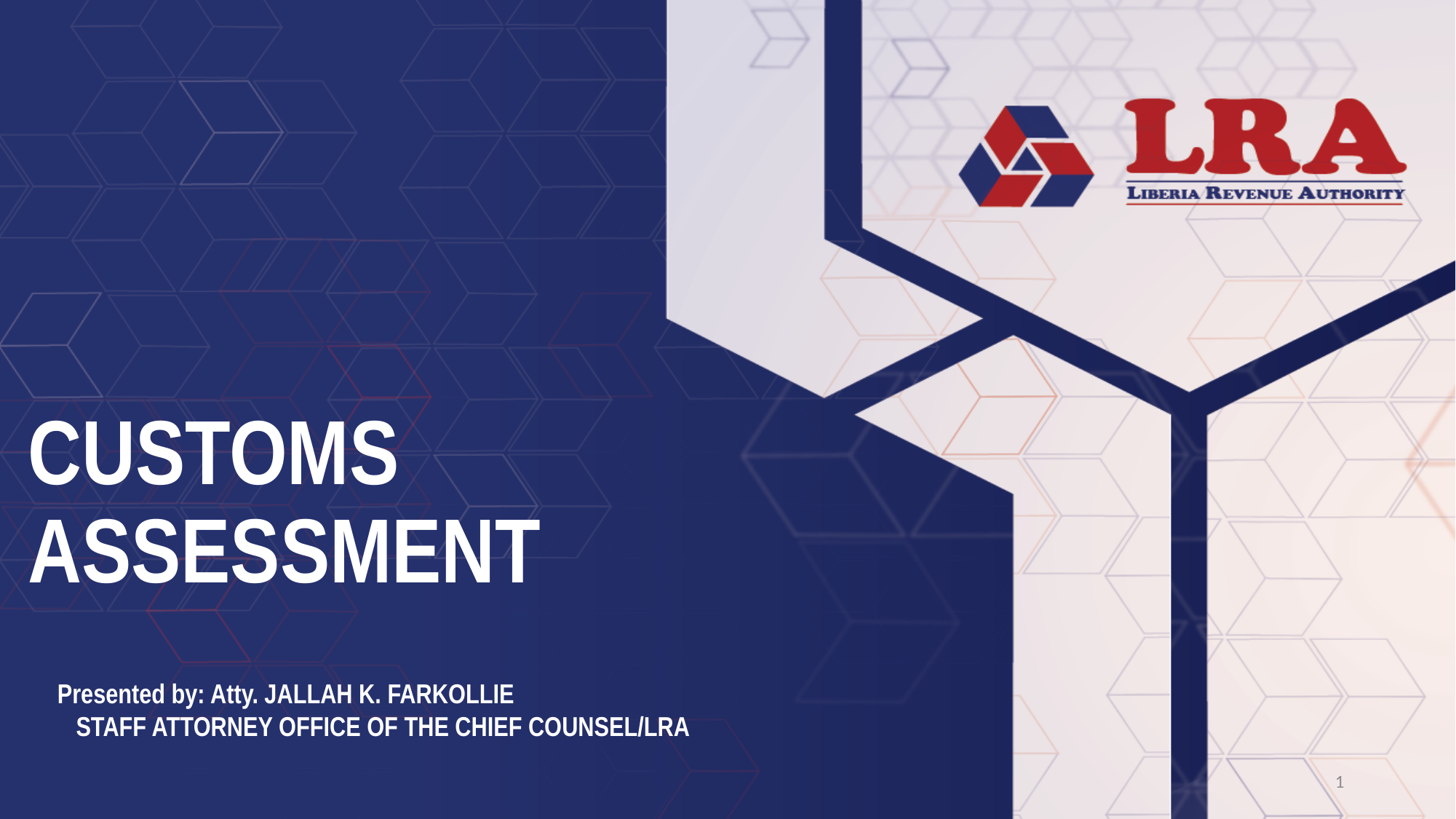

# CUSTOMS ASSESSMENT
Presented by: Atty. JALLAH K. FARKOLLIE
   STAFF ATTORNEY OFFICE OF THE CHIEF COUNSEL/LRA
1